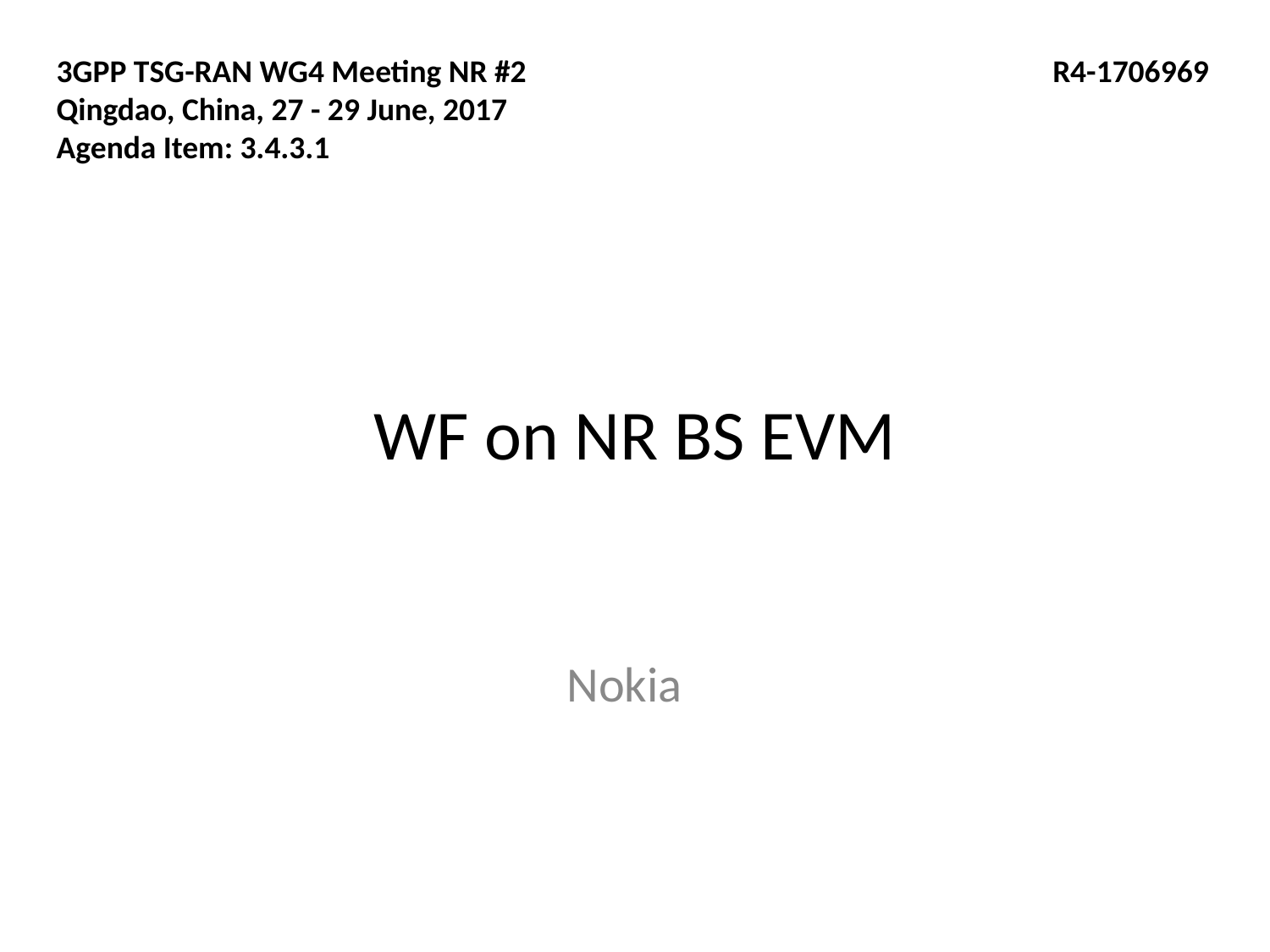

3GPP TSG-RAN WG4 Meeting NR #2
Qingdao, China, 27 - 29 June, 2017
Agenda Item: 3.4.3.1
R4-1706969
# WF on NR BS EVM
Nokia